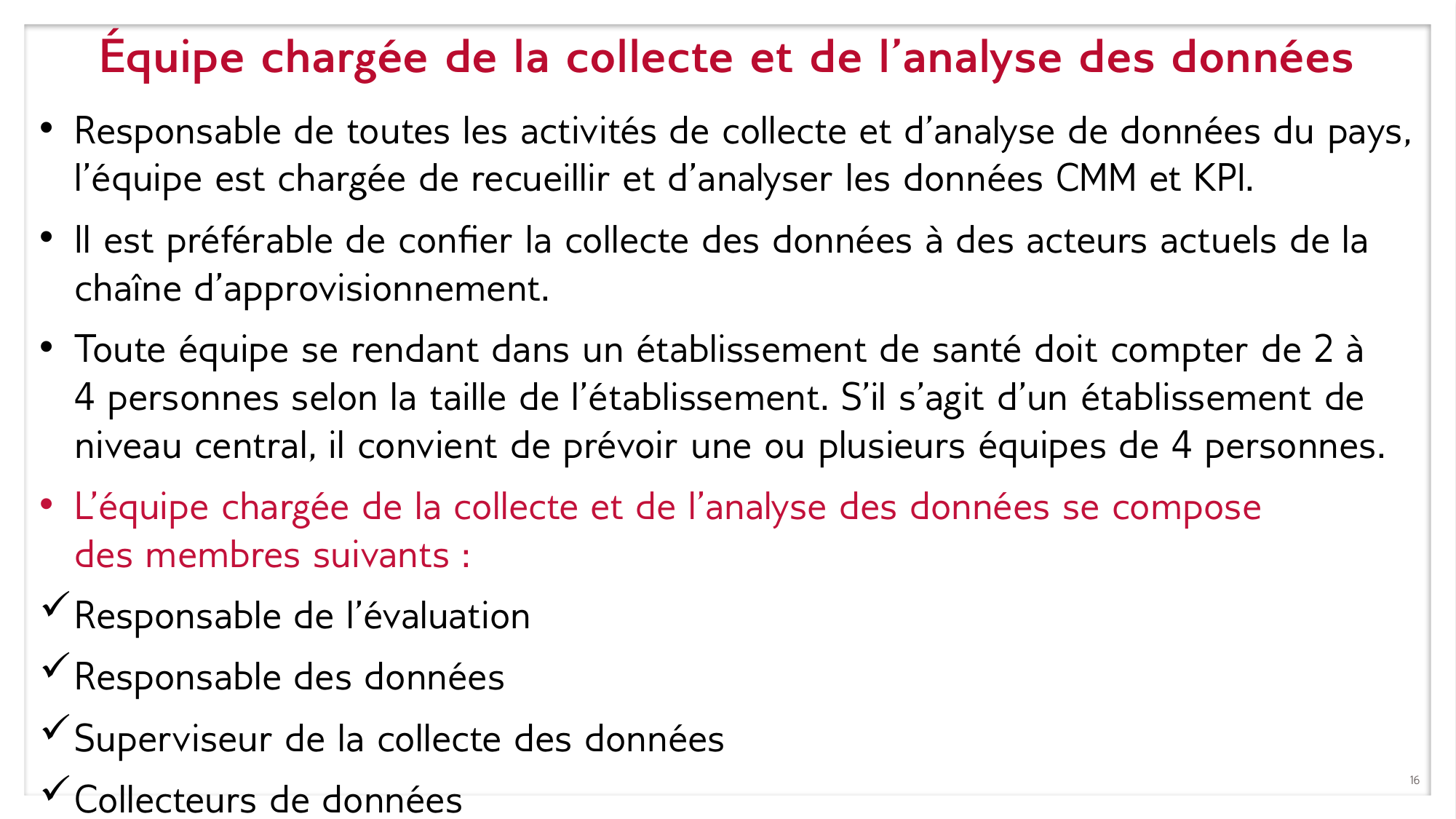

# Équipe chargée de la collecte et de l’analyse des données
Responsable de toutes les activités de collecte et d’analyse de données du pays, l’équipe est chargée de recueillir et d’analyser les données CMM et KPI.
Il est préférable de confier la collecte des données à des acteurs actuels de la chaîne d’approvisionnement.
Toute équipe se rendant dans un établissement de santé doit compter de 2 à 4 personnes selon la taille de l’établissement. S’il s’agit d’un établissement de niveau central, il convient de prévoir une ou plusieurs équipes de 4 personnes.
L’équipe chargée de la collecte et de l’analyse des données se compose
des membres suivants :
Responsable de l’évaluation
Responsable des données
Superviseur de la collecte des données
Collecteurs de données

16